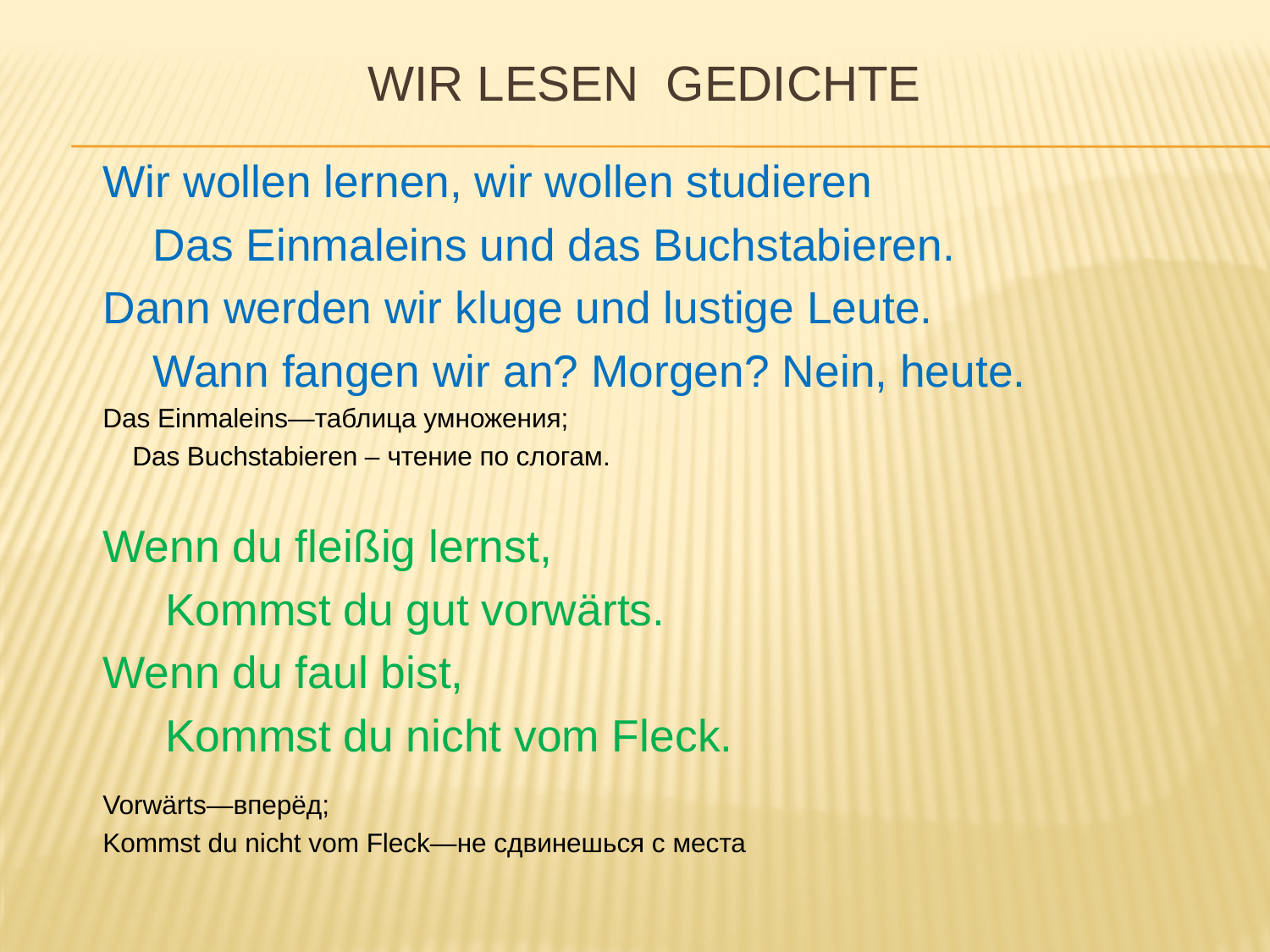

# Wir lesen  Gedichte
Wir wollen lernen, wir wollen studieren
    Das Einmaleins und das Buchstabieren.
Dann werden wir kluge und lustige Leute.
    Wann fangen wir an? Morgen? Nein, heute.
Das Einmaleins—таблица умножения;
    Das Buchstabieren – чтение по слогам.

Wenn du fleißig lernst,
     Kommst du gut vorwärts.
Wenn du faul bist,
     Kommst du nicht vom Fleck.

Vorwärts—вперёд;
Kommst du nicht vom Fleck—не сдвинешься с места